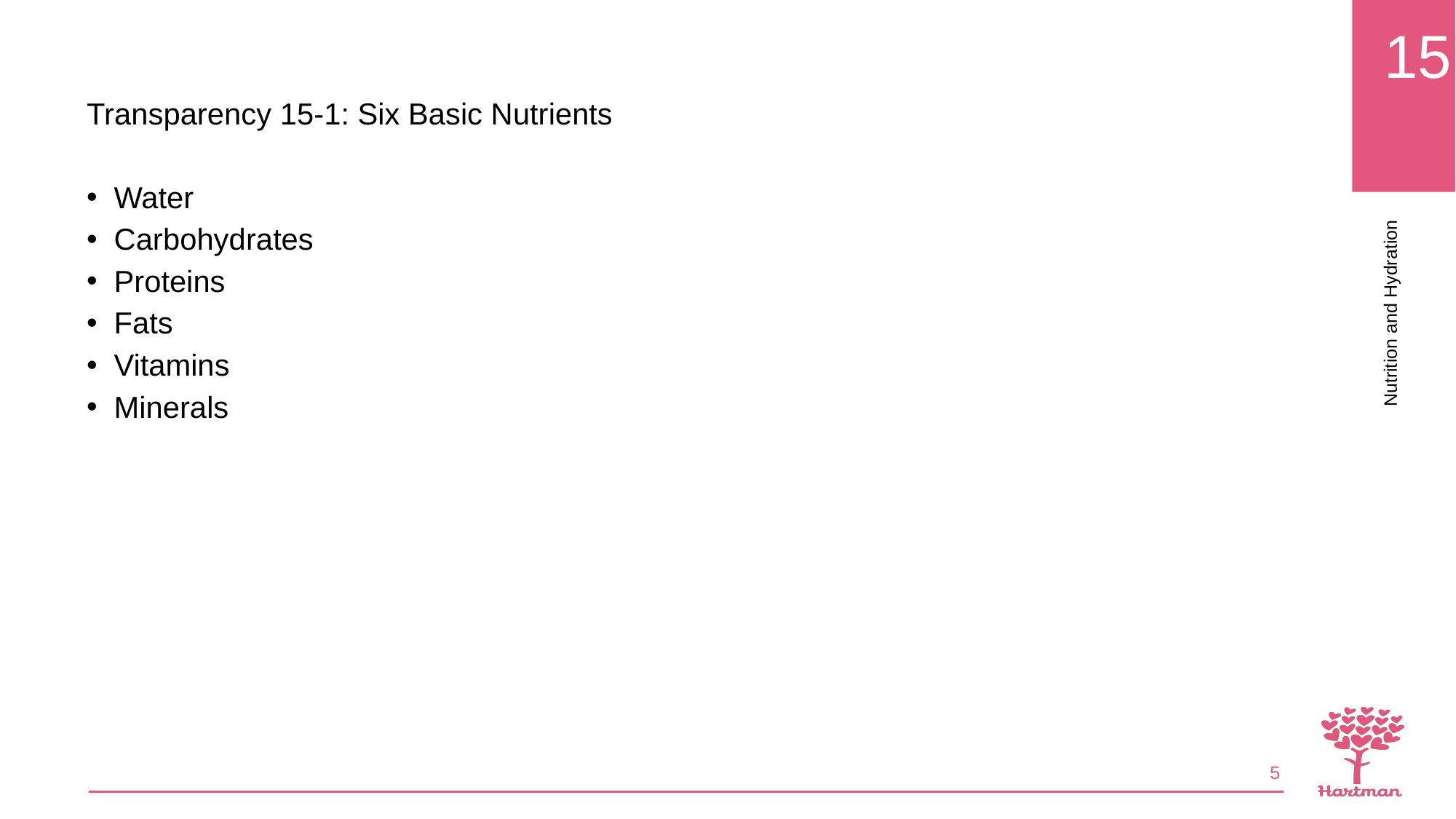

Transparency 15-1: Six Basic Nutrients

Water
Carbohydrates
Proteins
Fats
Vitamins
Minerals
5